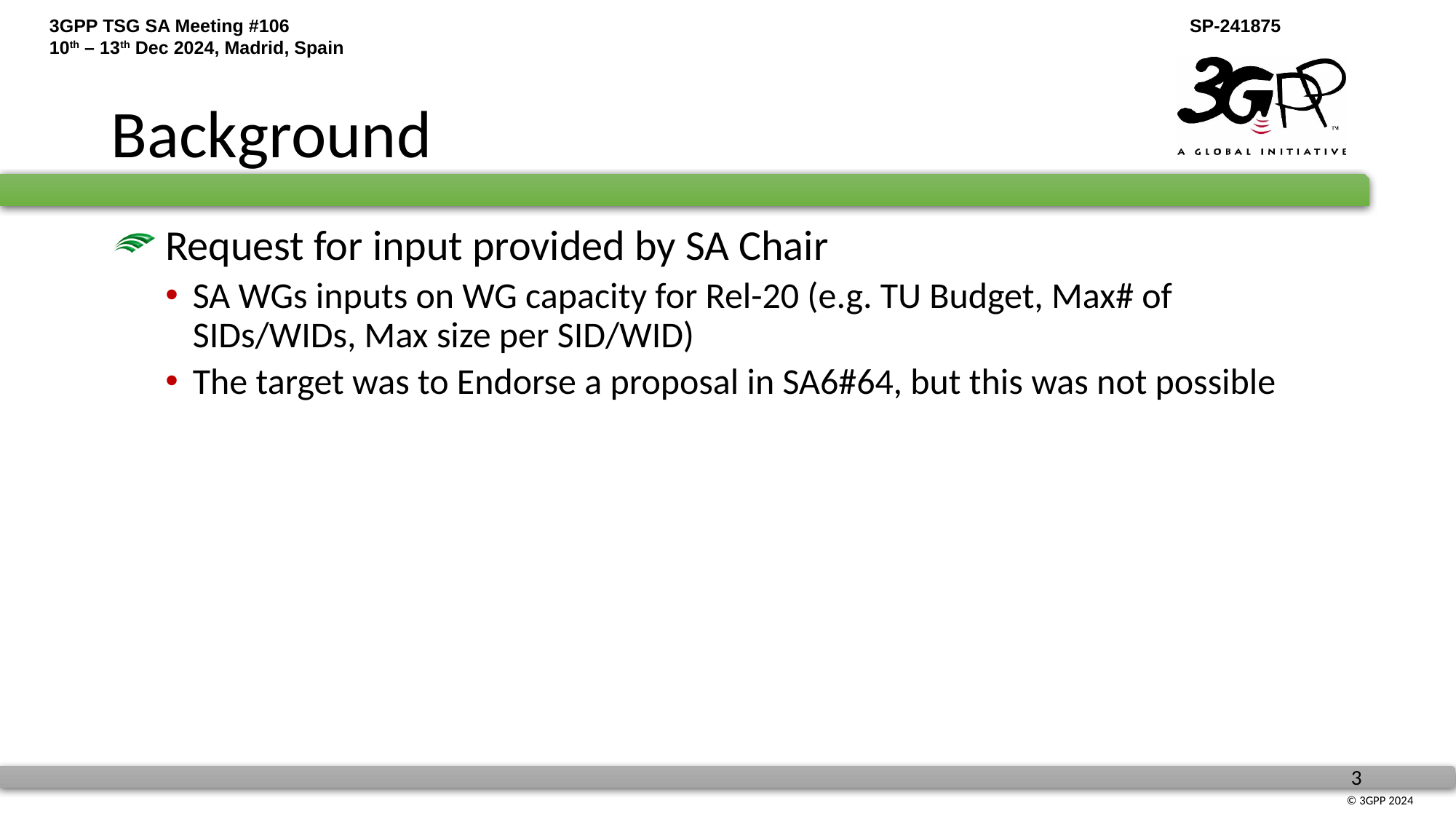

# Background
 Request for input provided by SA Chair
SA WGs inputs on WG capacity for Rel-20 (e.g. TU Budget, Max# of SIDs/WIDs, Max size per SID/WID)
The target was to Endorse a proposal in SA6#64, but this was not possible